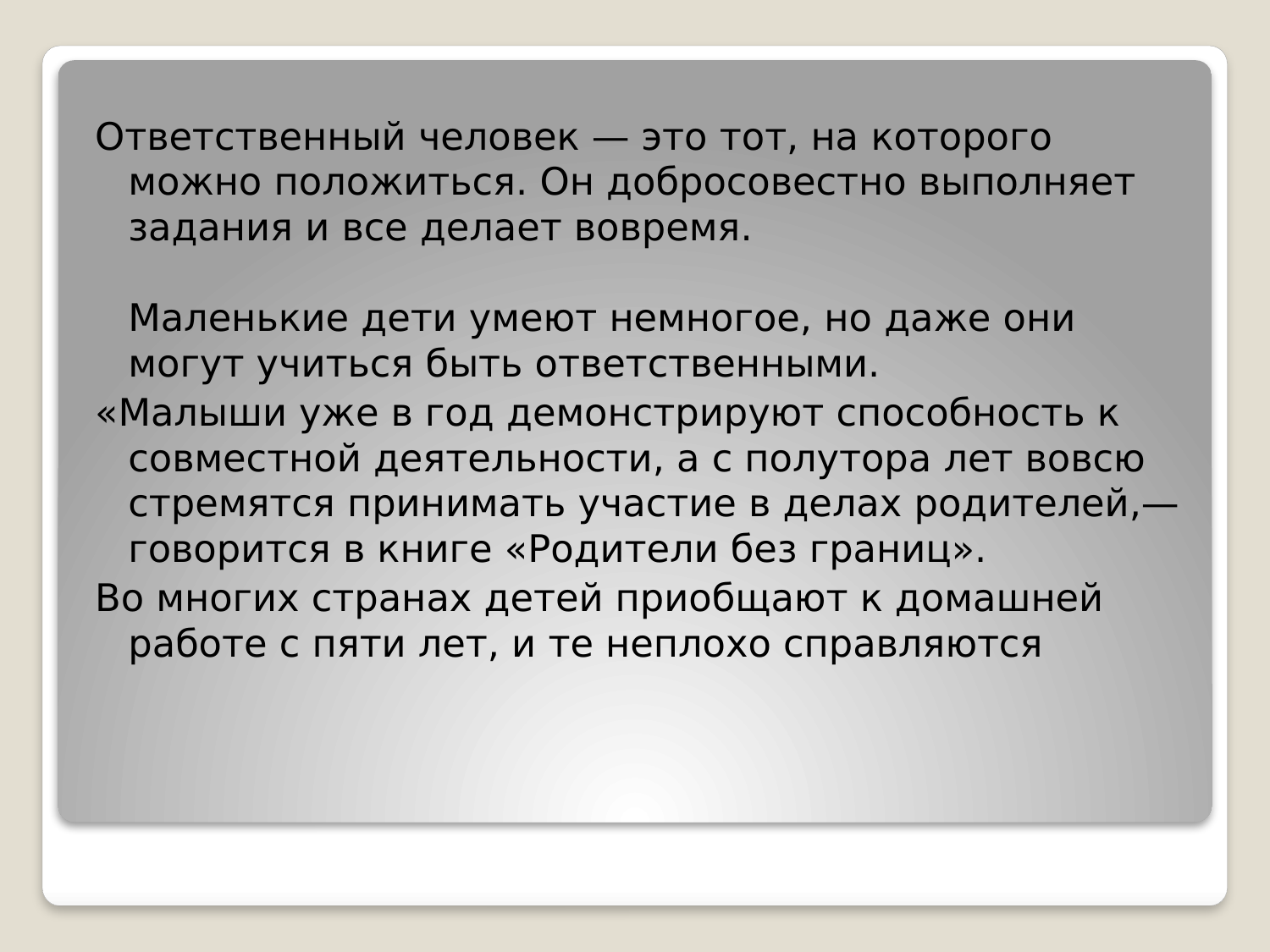

Ответственный человек — это тот, на которого можно положиться. Он добросовестно выполняет задания и все делает вовремя.
Маленькие дети умеют немногое, но даже они могут учиться быть ответственными.
«Малыши уже в год демонстрируют способность к совместной деятельности, а с полутора лет вовсю стремятся принимать участие в делах родителей,— говорится в книге «Родители без границ».
Во многих странах детей приобщают к домашней работе с пяти лет, и те неплохо справляются

#